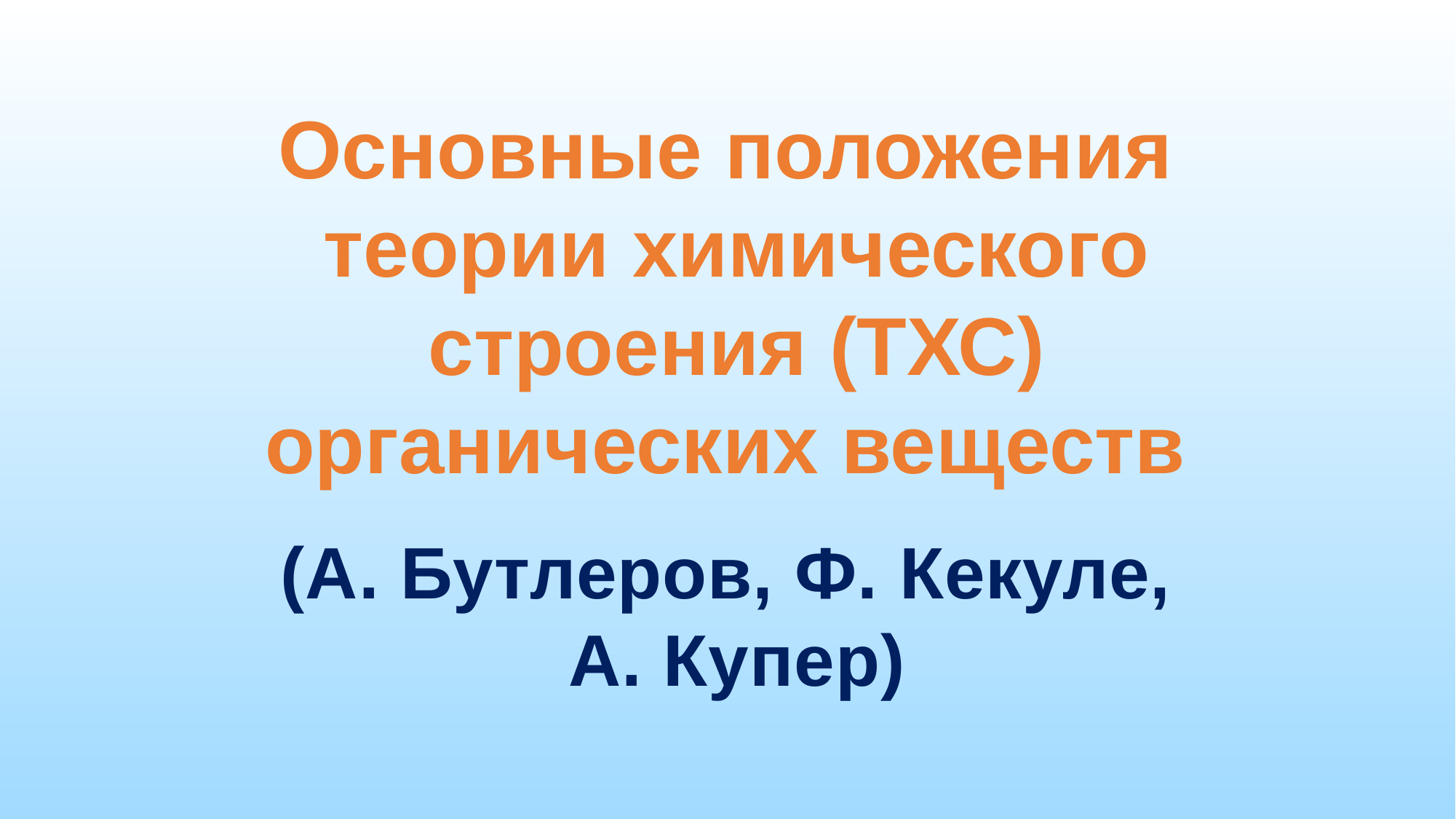

Основные положения
теории химического строения (ТХС) органических веществ

(А. Бутлеров, Ф. Кекуле,
А. Купер)